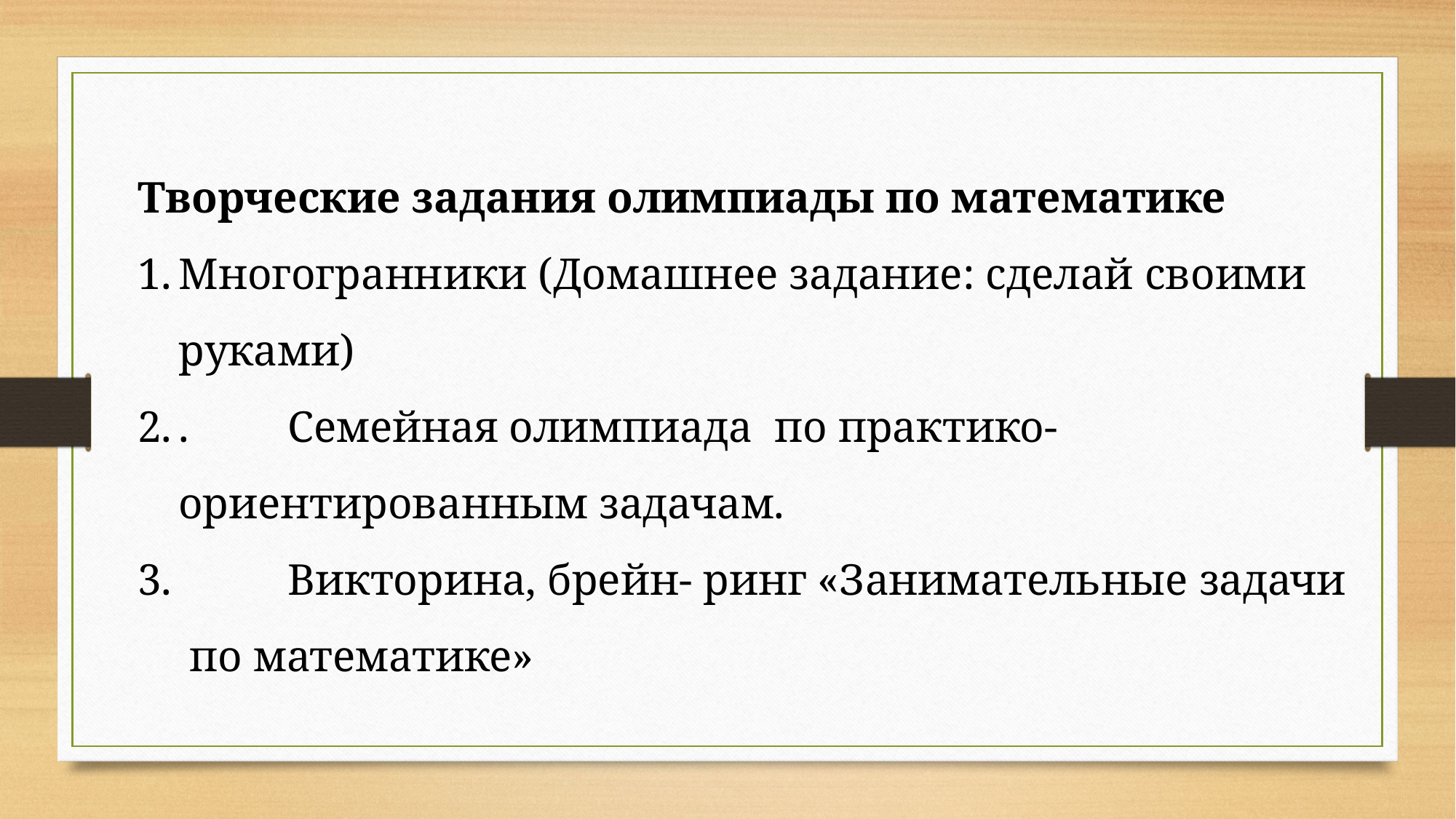

Творческие задания олимпиады по математике
Многогранники (Домашнее задание: сделай своими руками)
.	Семейная олимпиада  по практико-ориентированным задачам.
	Викторина, брейн- ринг «Занимательные задачи  по математике»